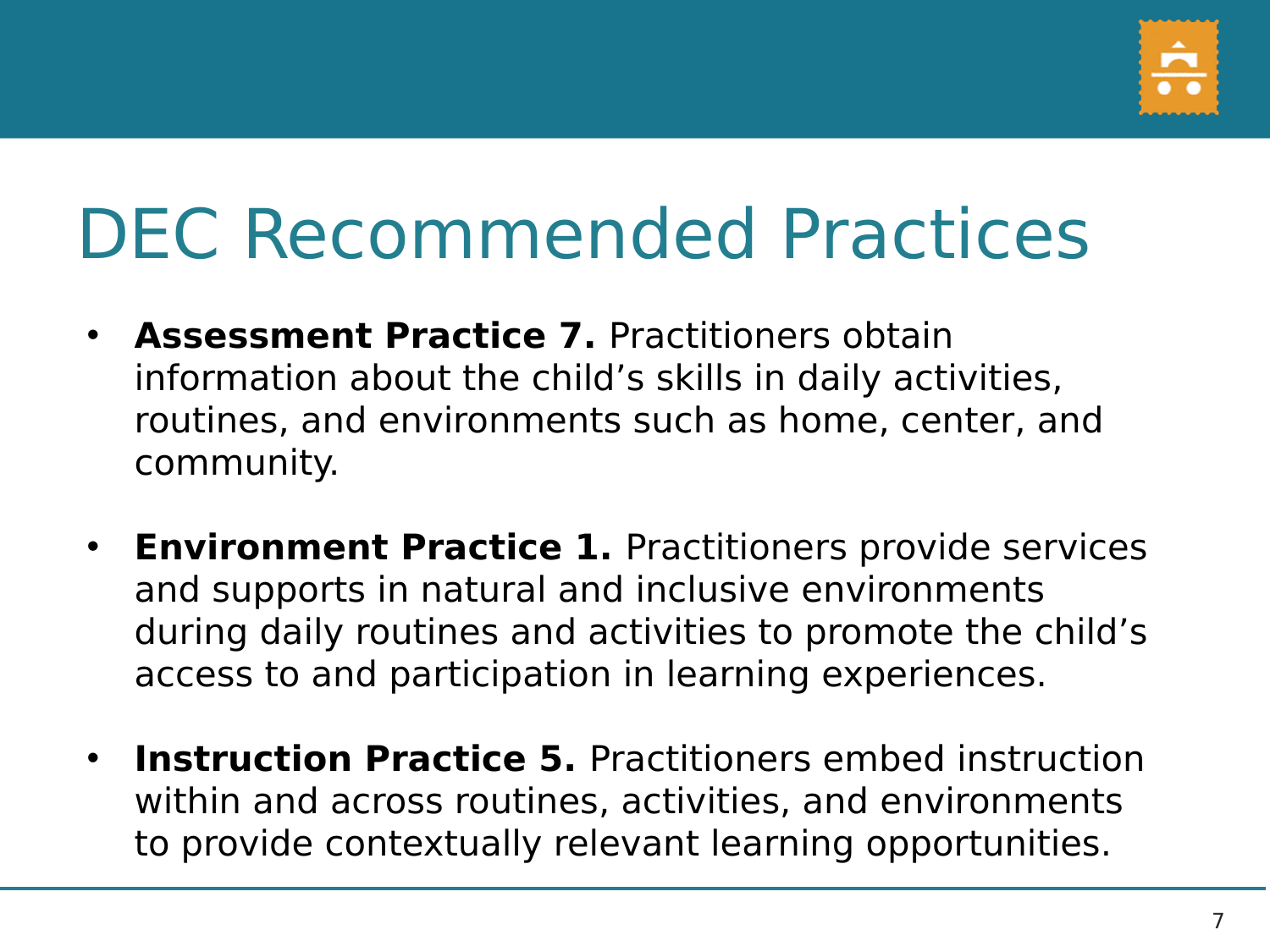

DEC Recommended Practices
Assessment Practice 7. Practitioners obtain information about the child’s skills in daily activities, routines, and environments such as home, center, and community.
Environment Practice 1. Practitioners provide services and supports in natural and inclusive environments during daily routines and activities to promote the child’s access to and participation in learning experiences.
Instruction Practice 5. Practitioners embed instruction within and across routines, activities, and environments to provide contextually relevant learning opportunities.

7